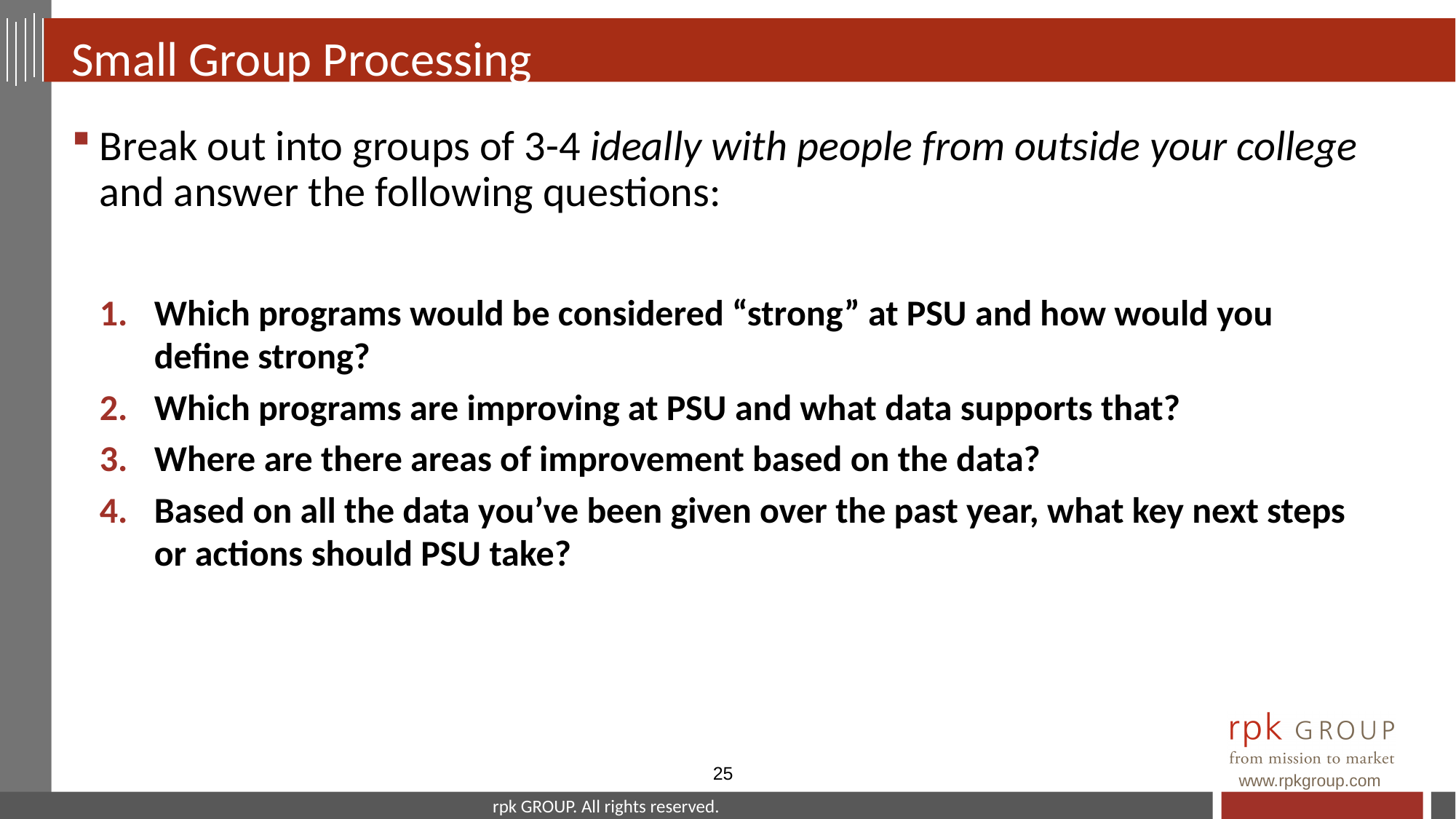

# Small Group Processing
Break out into groups of 3-4 ideally with people from outside your college and answer the following questions:

Which programs would be considered “strong” at PSU and how would you define strong?
Which programs are improving at PSU and what data supports that?
Where are there areas of improvement based on the data?
Based on all the data you’ve been given over the past year, what key next steps or actions should PSU take?
25